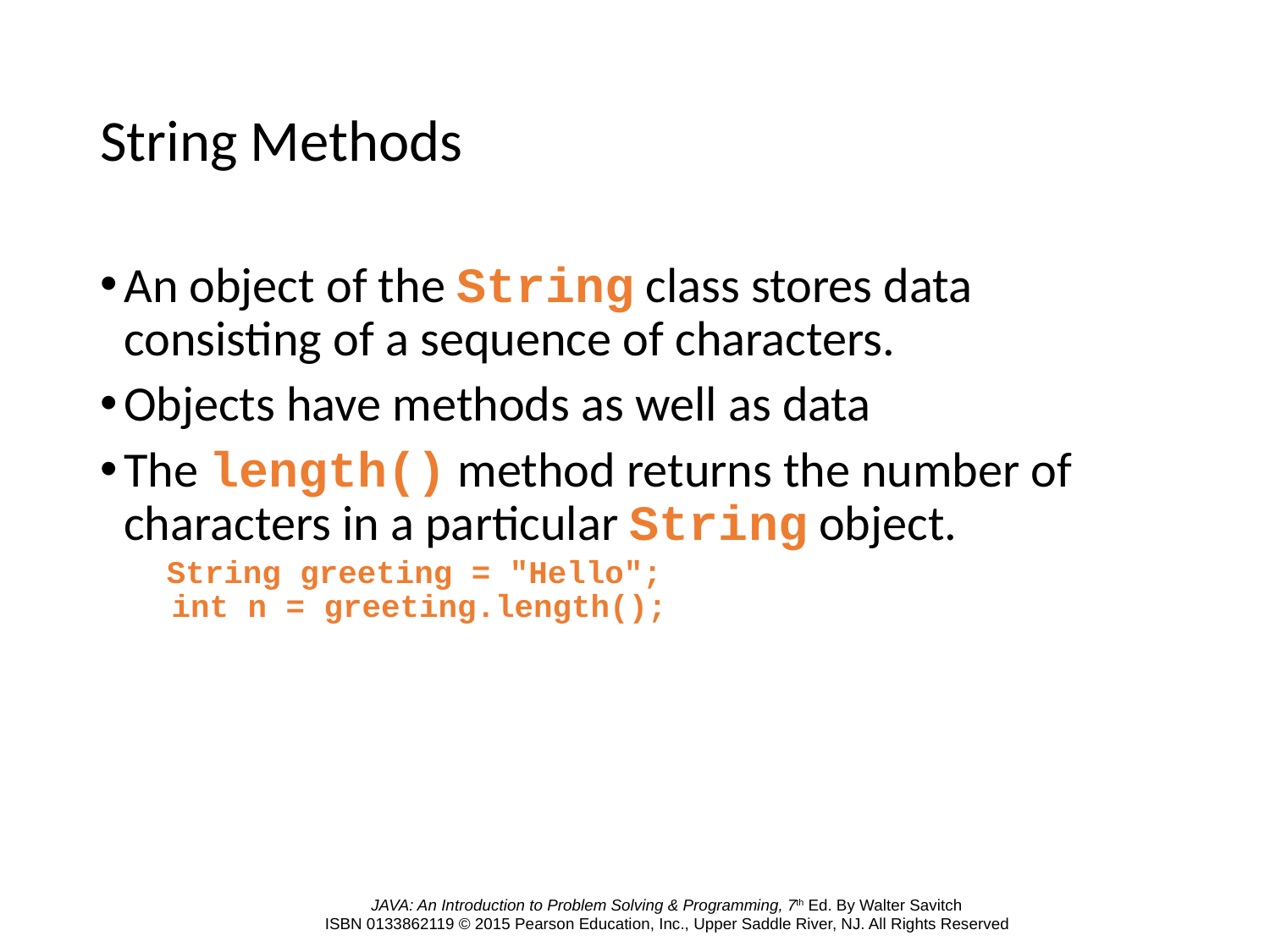

# String Methods
An object of the String class stores data consisting of a sequence of characters.
Objects have methods as well as data
The length() method returns the number of characters in a particular String object.
 String greeting = "Hello";
int n = greeting.length();